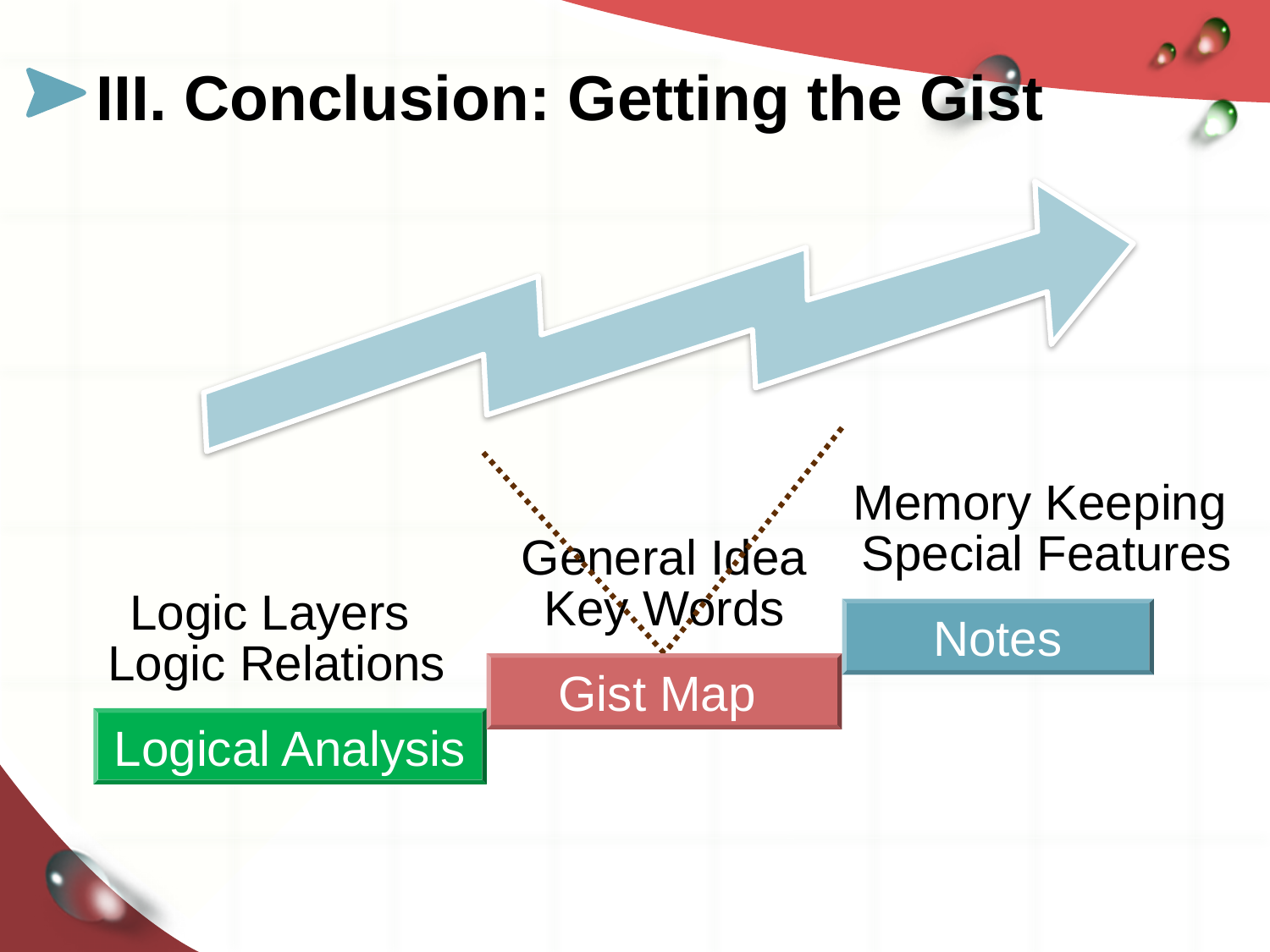

III. Conclusion: Getting the Gist

Memory Keeping
Special Features

General Idea
Key Words

Logic Layers
Logic Relations
Notes
Gist Map
Logical Analysis